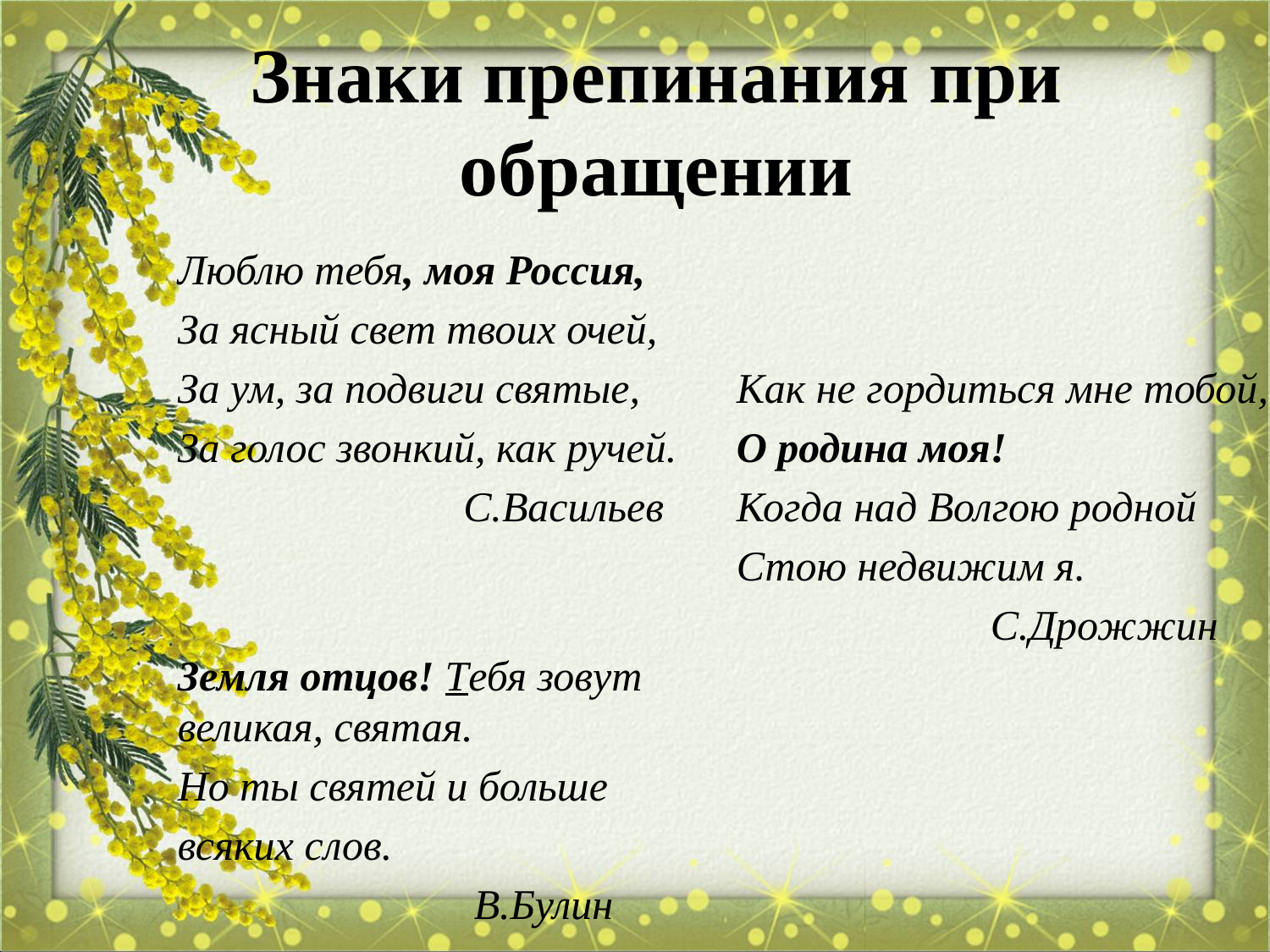

# Знаки препинания при обращении
Люблю тебя, моя Россия,
За ясный свет твоих очей,
За ум, за подвиги святые,
За голос звонкий, как ручей.
                           С.Васильев

Земля отцов! Тебя зовут великая, святая.
Но ты святей и больше
всяких слов.
                            В.Булин

Как не гордиться мне тобой,
О родина моя!
Когда над Волгою родной
Стою недвижим я.
                        С.Дрожжин